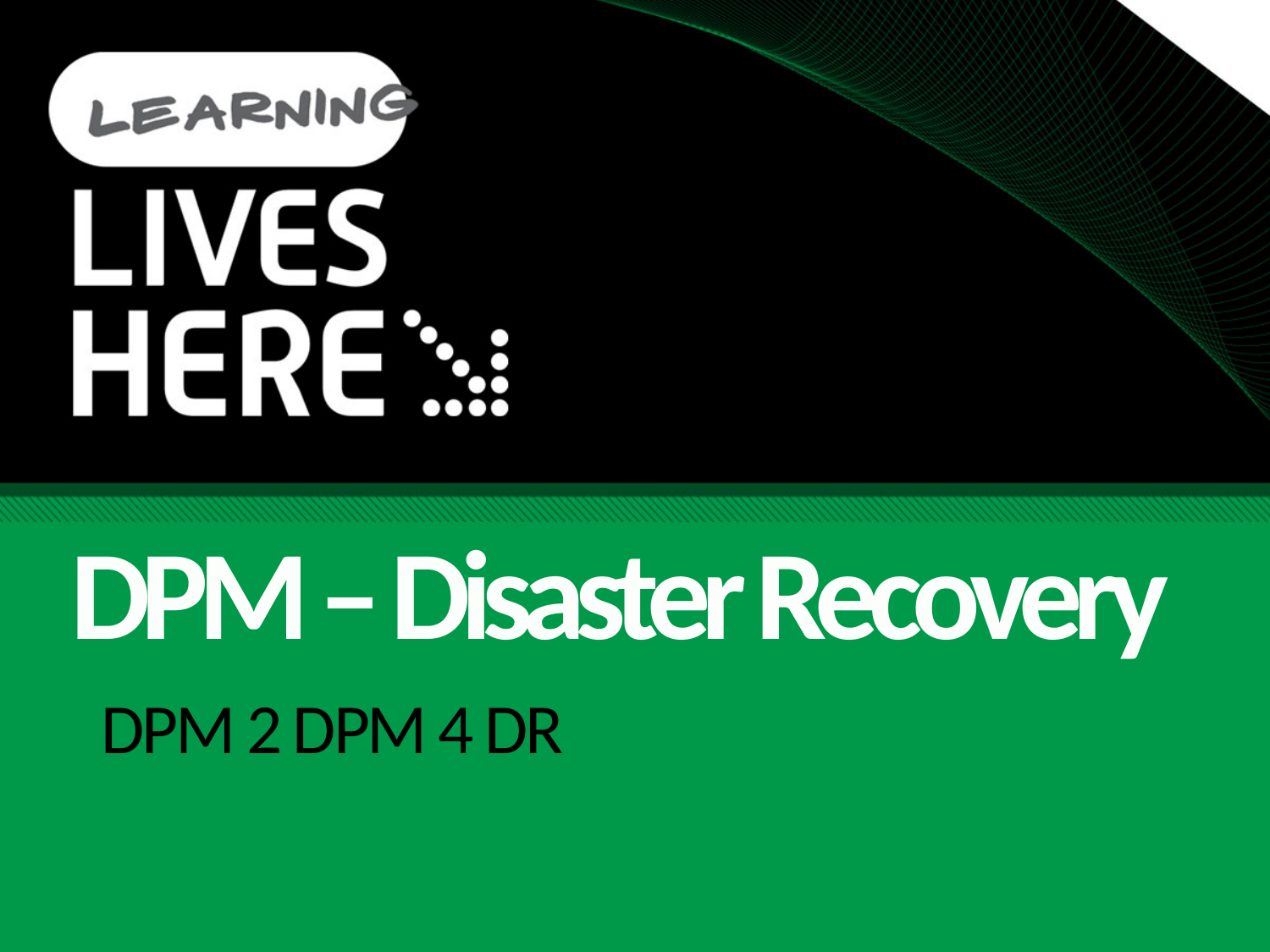

DPM – Disaster Recovery
# DPM 2 DPM 4 DR